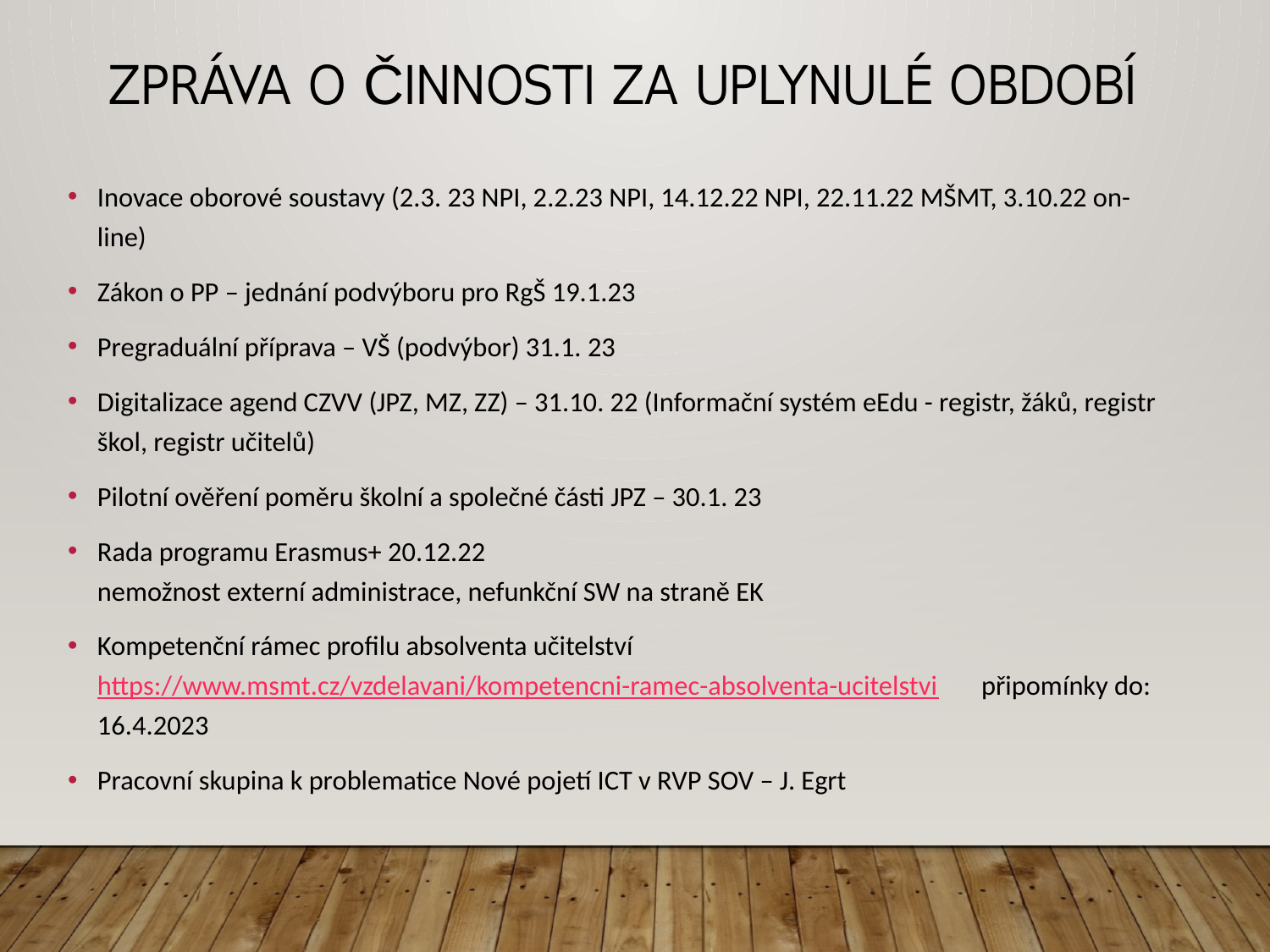

Zpráva o činnosti za uplynulé období
Inovace oborové soustavy (2.3. 23 NPI, 2.2.23 NPI, 14.12.22 NPI, 22.11.22 MŠMT, 3.10.22 on-line)
Zákon o PP – jednání podvýboru pro RgŠ 19.1.23
Pregraduální příprava – VŠ (podvýbor) 31.1. 23
Digitalizace agend CZVV (JPZ, MZ, ZZ) – 31.10. 22 (Informační systém eEdu - registr, žáků, registr škol, registr učitelů)
Pilotní ověření poměru školní a společné části JPZ – 30.1. 23
Rada programu Erasmus+ 20.12.22
nemožnost externí administrace, nefunkční SW na straně EK
Kompetenční rámec profilu absolventa učitelství https://www.msmt.cz/vzdelavani/kompetencni-ramec-absolventa-ucitelstvi	připomínky do: 16.4.2023
Pracovní skupina k problematice Nové pojetí ICT v RVP SOV – J. Egrt